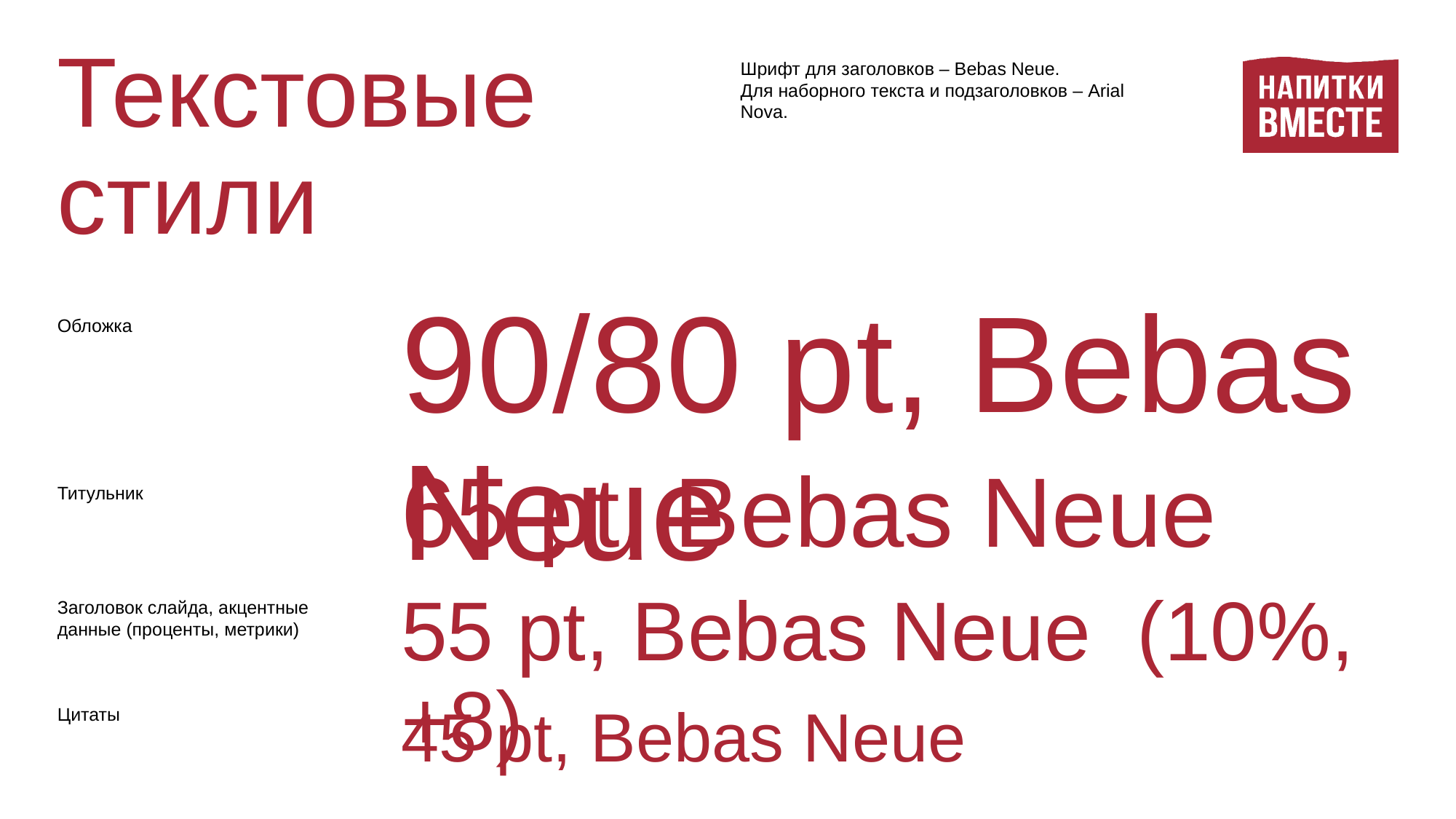

Текстовые
стили
Шрифт для заголовков – Bebas Neue.
Для наборного текста и подзаголовков – Arial Nova.
90/80 pt, Bebas Neue
Обложка
65 pt, Bebas Neue
Титульник
55 pt, Bebas Neue  (10%, +8)
Заголовок слайда, акцентные данные (проценты, метрики)
Цитаты
45 pt, Bebas Neue